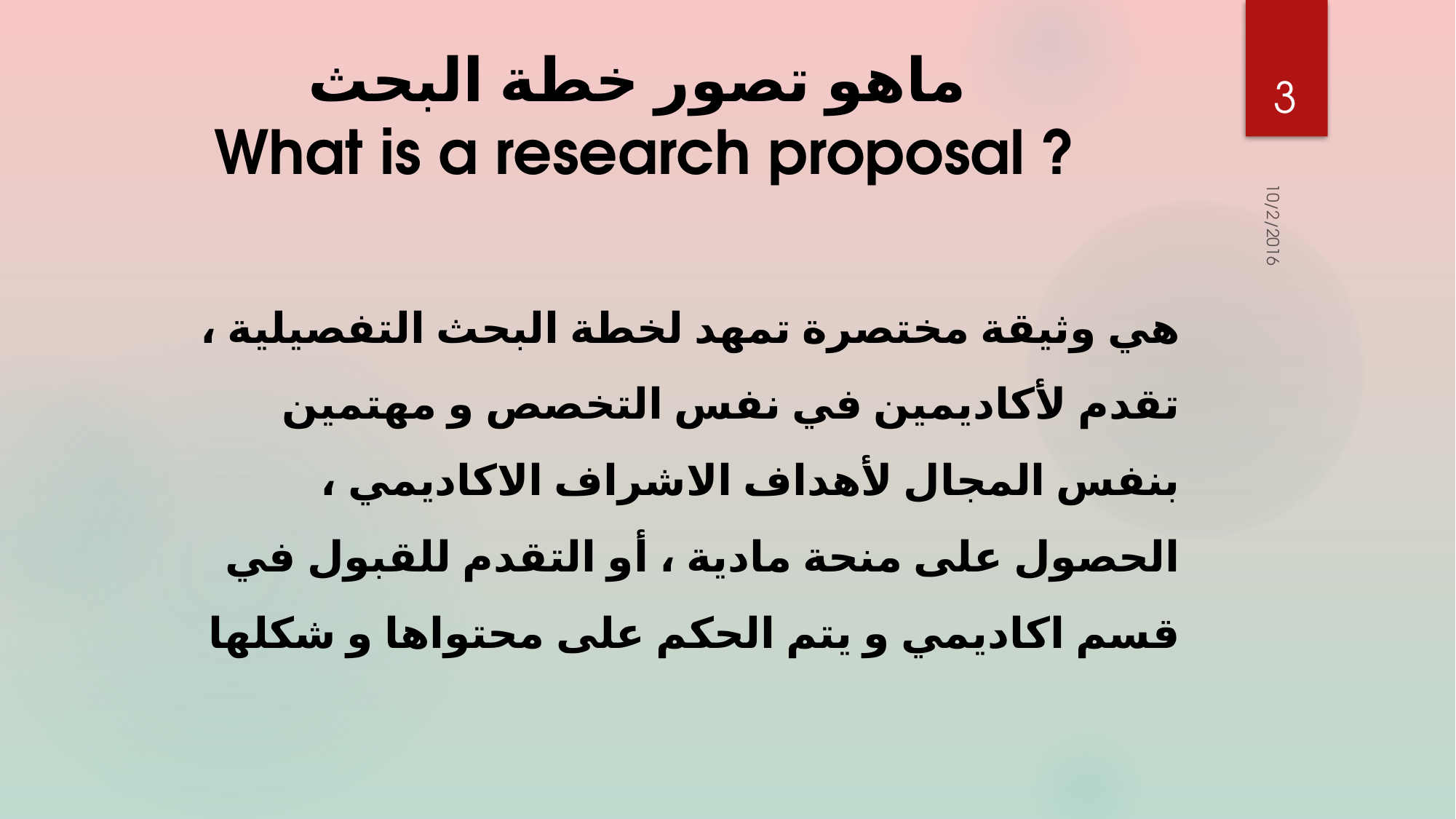

ماهو تصور خطة البحث
What is a research proposal ?
3
10/2/2016
هي وثيقة مختصرة تمهد لخطة البحث التفصيلية ، تقدم لأكاديمين في نفس التخصص و مهتمين بنفس المجال لأهداف الاشراف الاكاديمي ، الحصول على منحة مادية ، أو التقدم للقبول في قسم اكاديمي و يتم الحكم على محتواها و شكلها